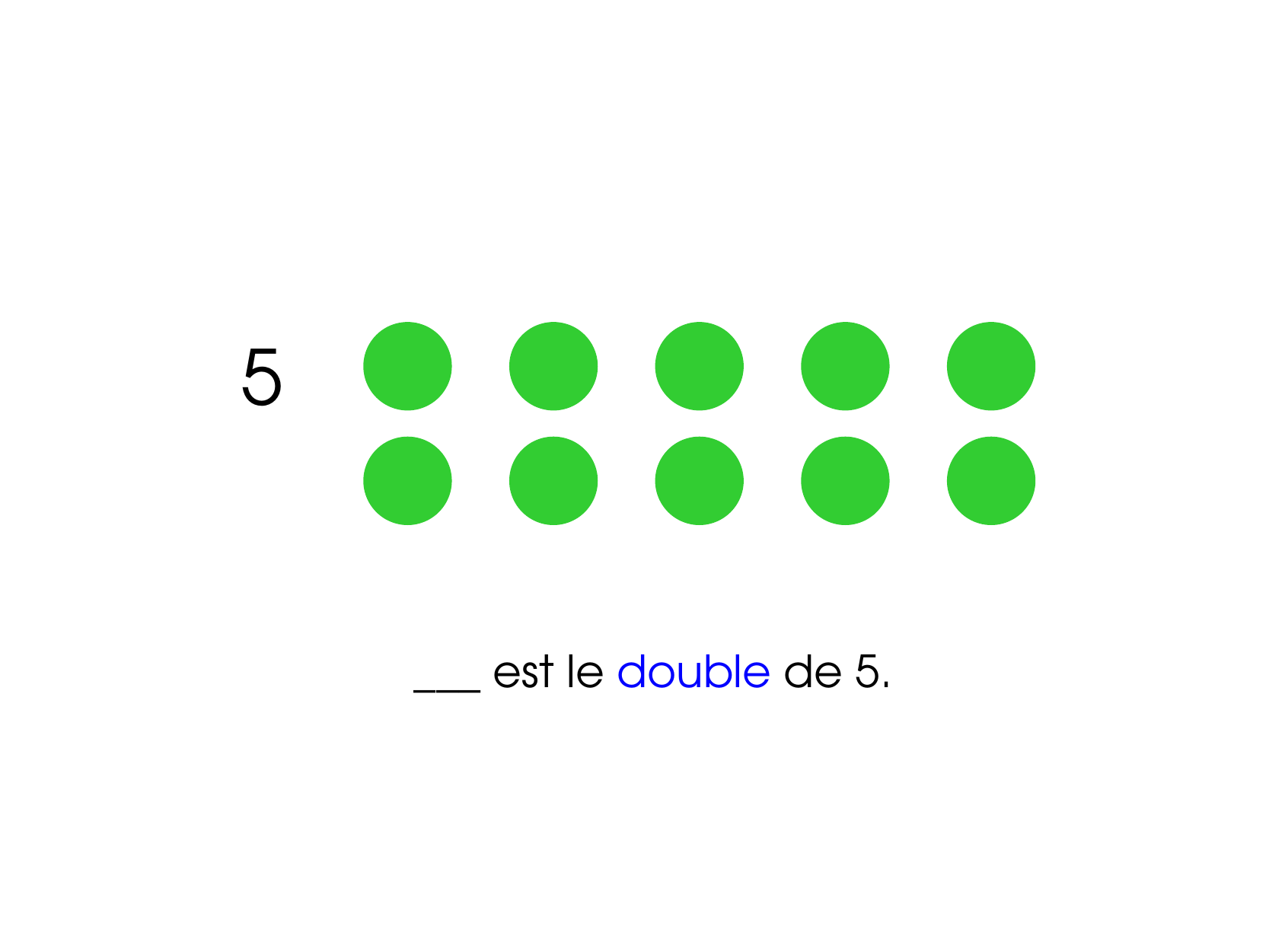

5

___ est le double de 5.